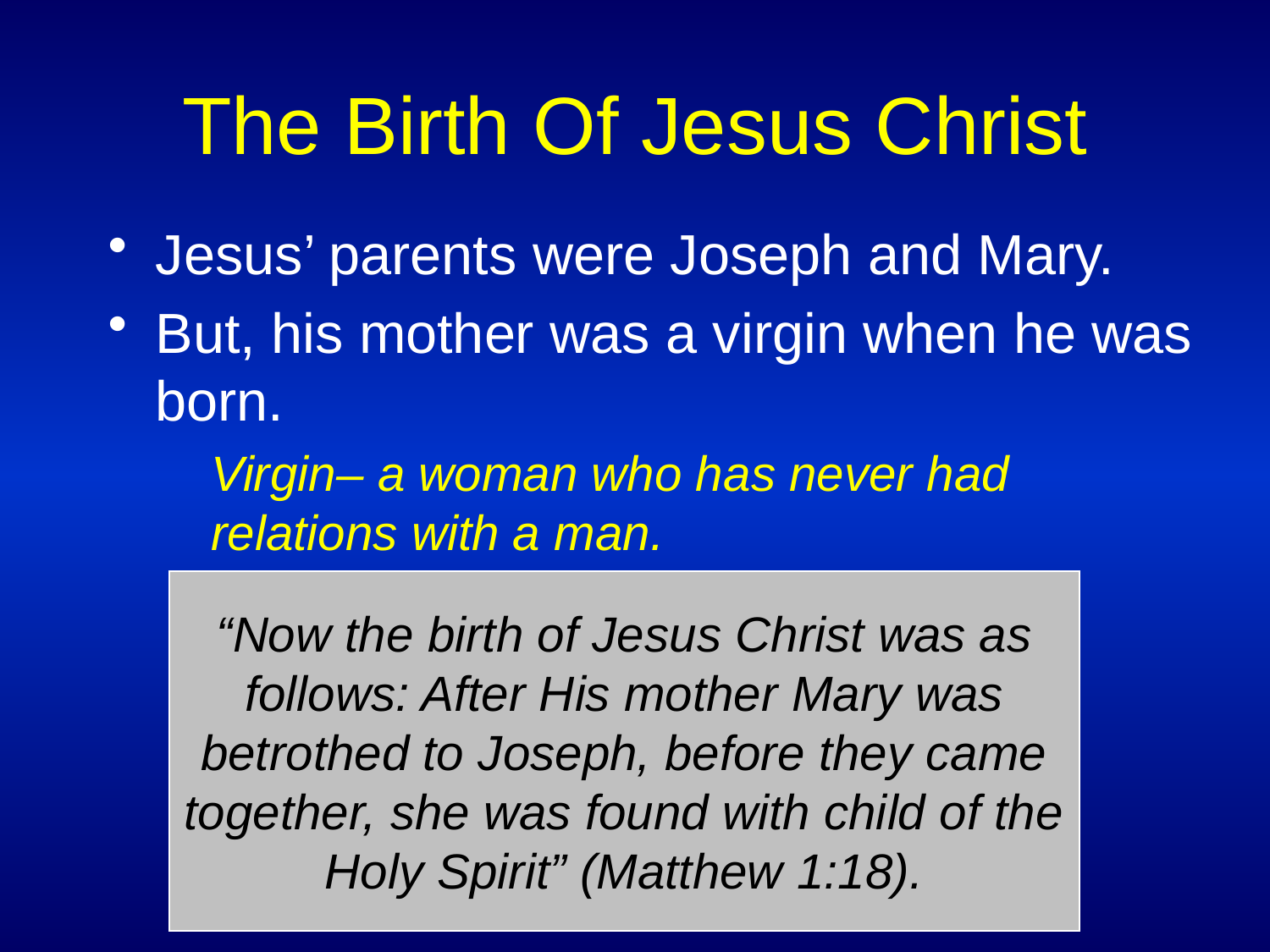

# The Birth Of Jesus Christ
Jesus’ parents were Joseph and Mary.
But, his mother was a virgin when he was born.
	Virgin– a woman who has never had relations with a man.
“Now the birth of Jesus Christ was as follows: After His mother Mary was betrothed to Joseph, before they came together, she was found with child of the Holy Spirit” (Matthew 1:18).